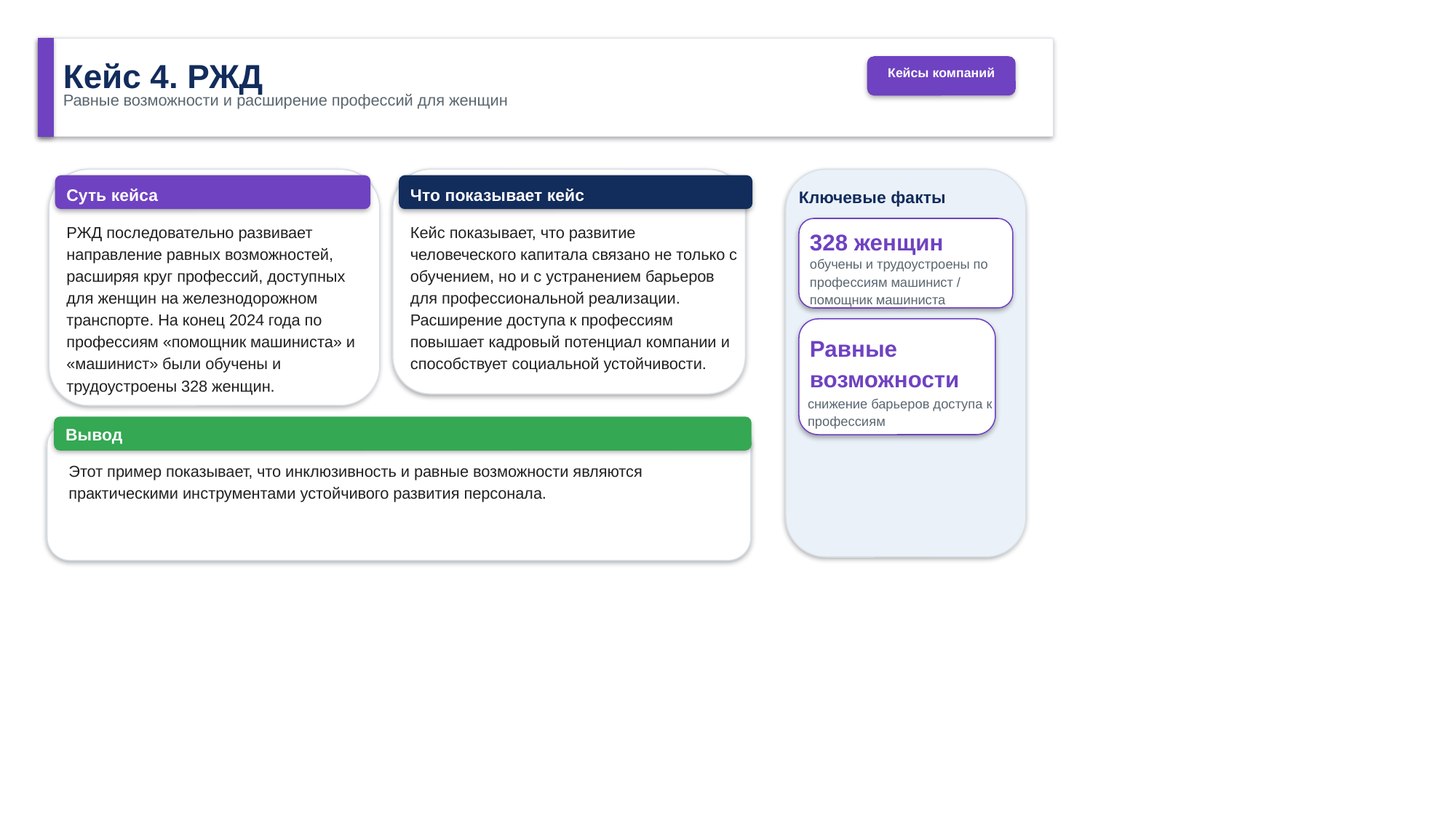

Кейс 4. РЖД

Кейсы компаний
Равные возможности и расширение профессий для женщин

Суть кейса
Что показывает кейс
Ключевые факты
РЖД последовательно развивает направление равных возможностей, расширяя круг профессий, доступных для женщин на железнодорожном транспорте. На конец 2024 года по профессиям «помощник машиниста» и «машинист» были обучены и трудоустроены 328 женщин.
Кейс показывает, что развитие человеческого капитала связано не только с обучением, но и с устранением барьеров для профессиональной реализации. Расширение доступа к профессиям повышает кадровый потенциал компании и способствует социальной устойчивости.

328 женщин
обучены и трудоустроены по профессиям машинист / помощник машиниста

Равные возможности
снижение барьеров доступа к профессиям

Вывод
Этот пример показывает, что инклюзивность и равные возможности являются практическими инструментами устойчивого развития персонала.